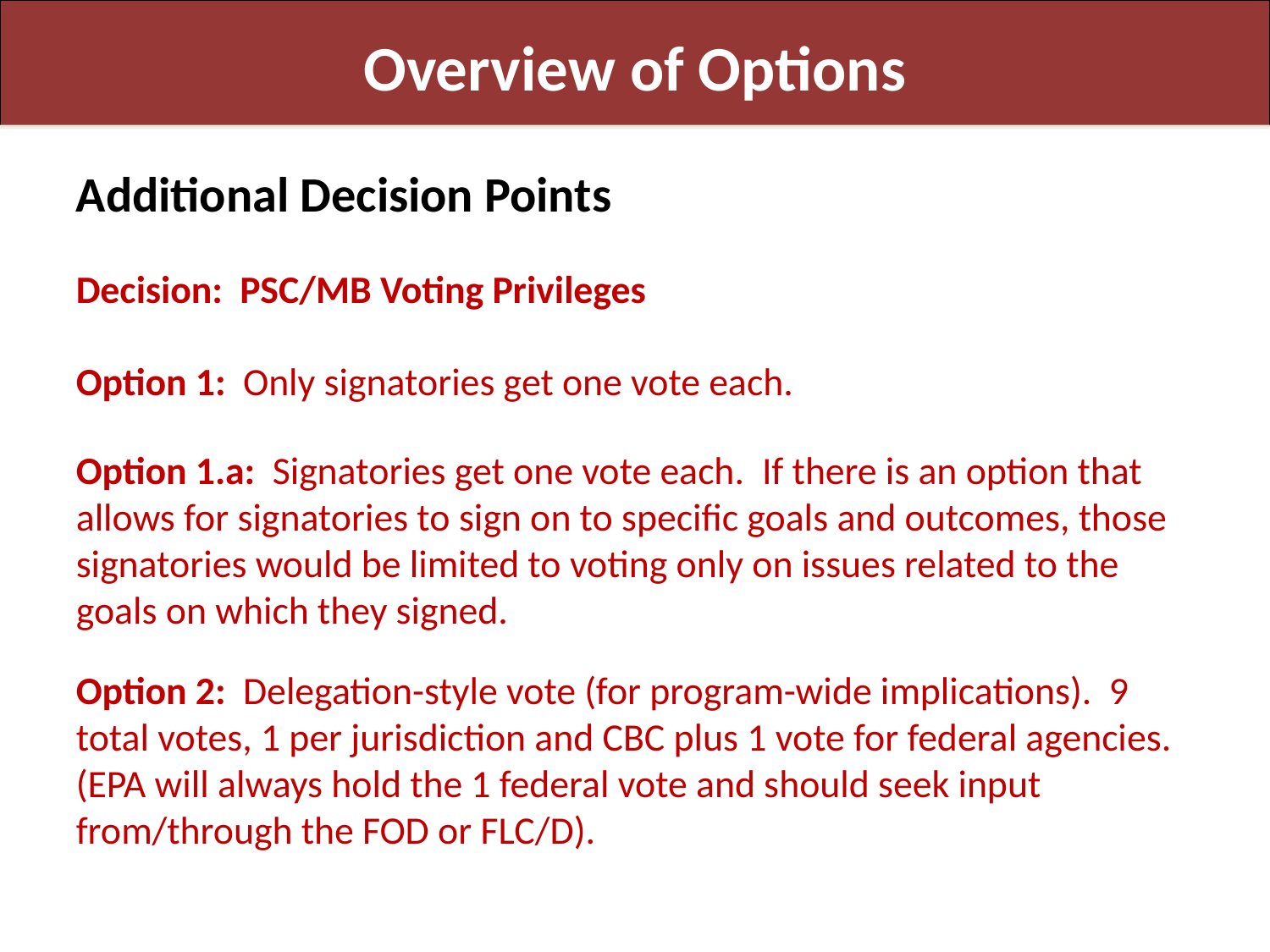

Overview of Options
Additional Decision Points

Decision:  PSC/MB Voting Privileges

Option 1:  Only signatories get one vote each.

Option 1.a:  Signatories get one vote each.  If there is an option that allows for signatories to sign on to specific goals and outcomes, those signatories would be limited to voting only on issues related to the goals on which they signed.

Option 2:  Delegation-style vote (for program-wide implications).  9 total votes, 1 per jurisdiction and CBC plus 1 vote for federal agencies.  (EPA will always hold the 1 federal vote and should seek input from/through the FOD or FLC/D).